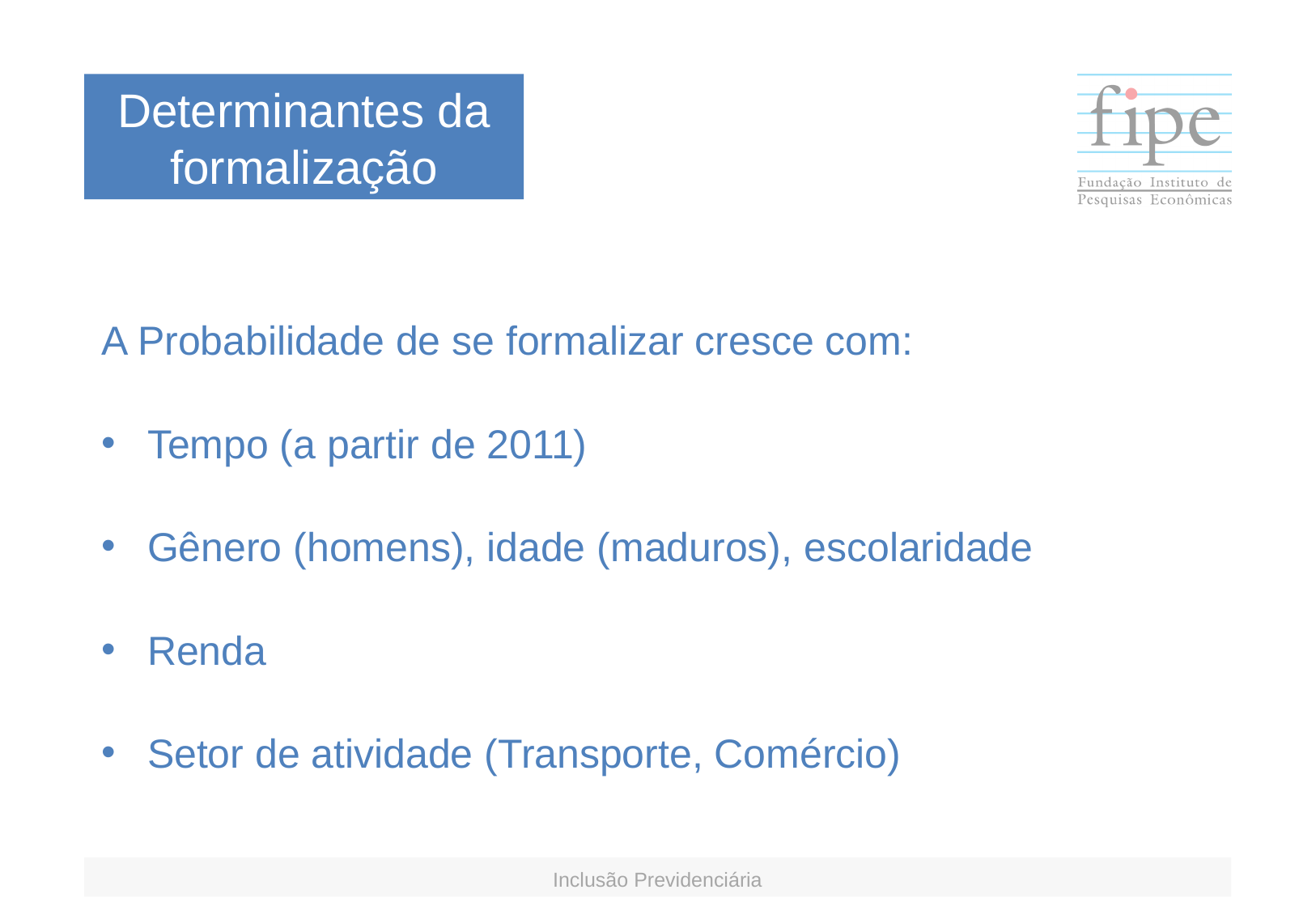

Determinantes da formalização
A Probabilidade de se formalizar cresce com:
Tempo (a partir de 2011)
Gênero (homens), idade (maduros), escolaridade
Renda
Setor de atividade (Transporte, Comércio)
Inclusão Previdenciária
* Outras modalidades, como reforma, também podem ser incluídas